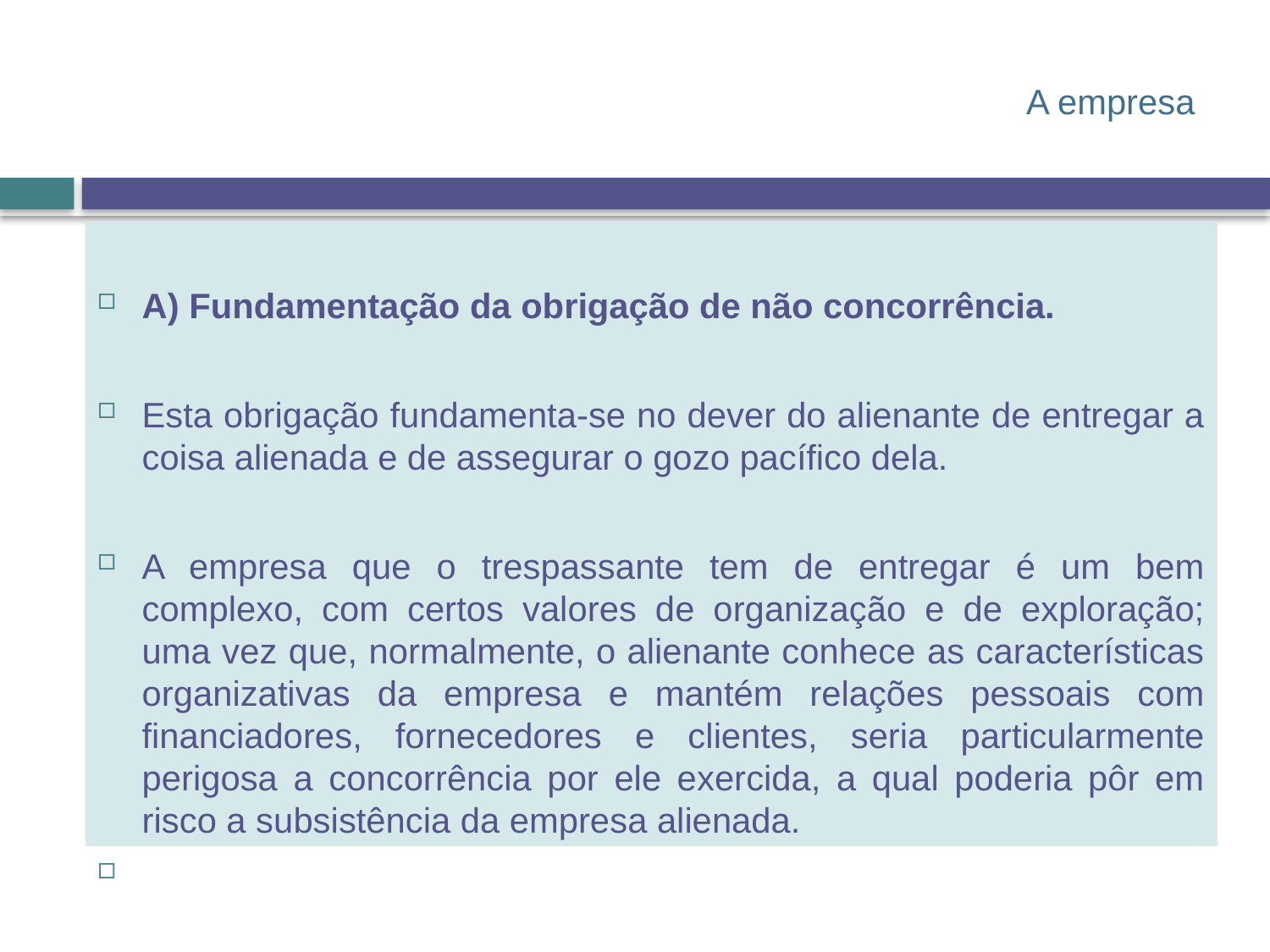

# A empresa

A) Fundamentação da obrigação de não concorrência.

Esta obrigação fundamenta-se no dever do alienante de entregar a coisa alienada e de assegurar o gozo pacífico dela.

A empresa que o trespassante tem de entregar é um bem complexo, com certos valores de organização e de exploração; uma vez que, normalmente, o alienante conhece as características organizativas da empresa e mantém relações pessoais com financiadores, fornecedores e clientes, seria particularmente perigosa a concorrência por ele exercida, a qual poderia pôr em risco a subsistência da empresa alienada.